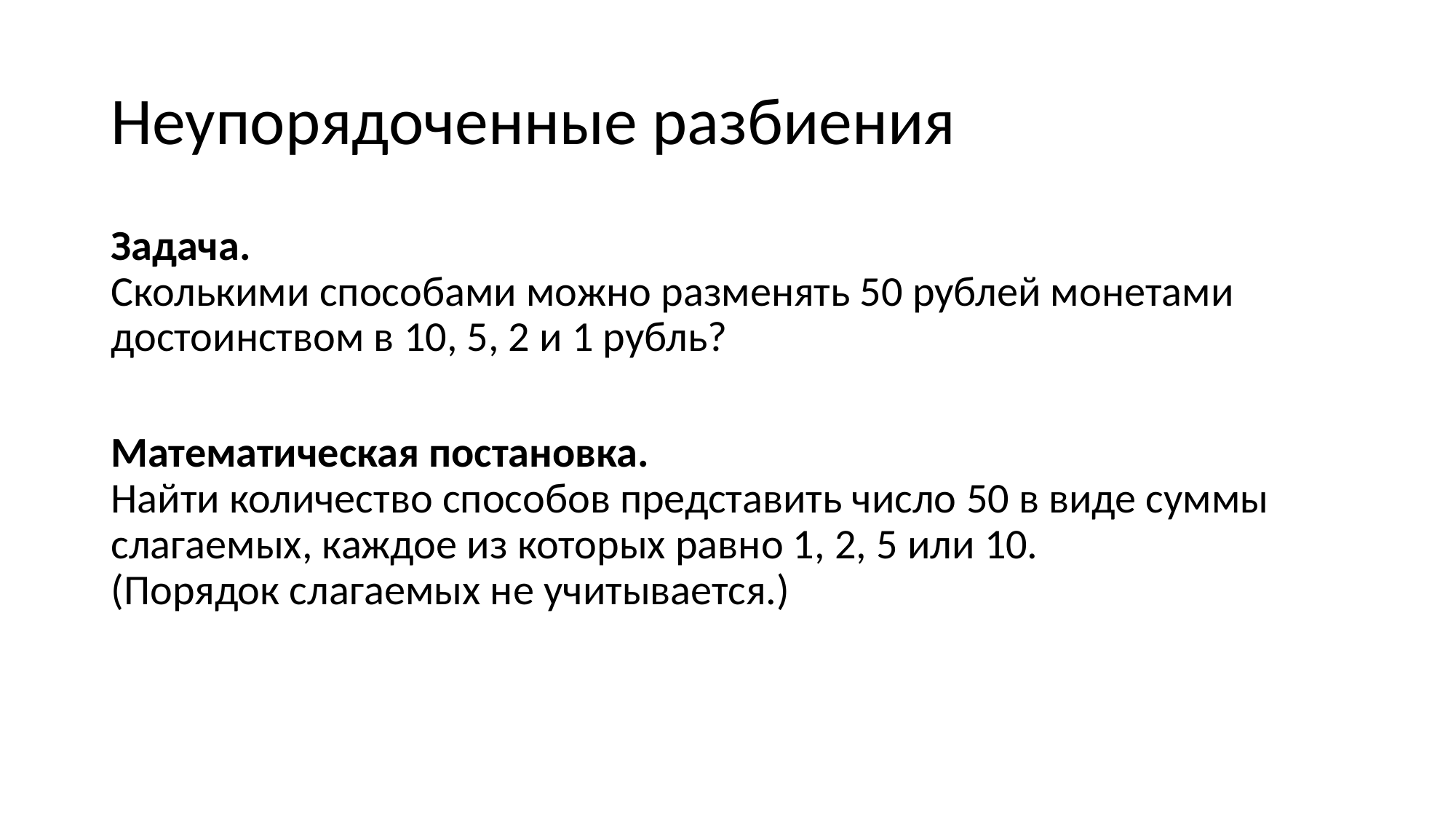

# Неупорядоченные разбиения
Задача.
Сколькими способами можно разменять 50 рублей монетами достоинством в 10, 5, 2 и 1 рубль?

Математическая постановка.
Найти количество способов представить число 50 в виде суммы слагаемых, каждое из которых равно 1, 2, 5 или 10.
(Порядок слагаемых не учитывается.)